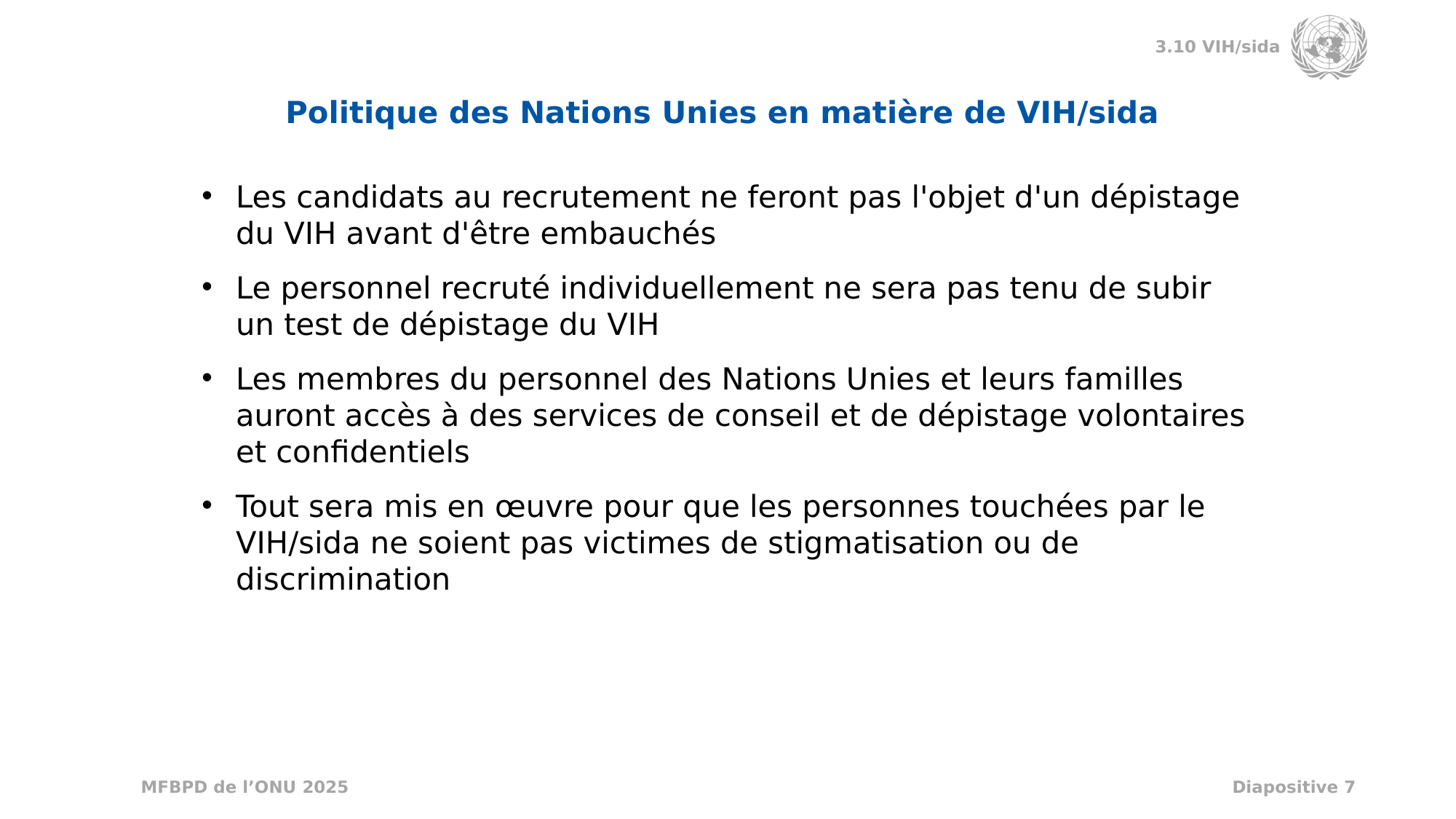

Politique des Nations Unies en matière de VIH/sida
Les candidats au recrutement ne feront pas l'objet d'un dépistage du VIH avant d'être embauchés
Le personnel recruté individuellement ne sera pas tenu de subir un test de dépistage du VIH
Les membres du personnel des Nations Unies et leurs familles auront accès à des services de conseil et de dépistage volontaires et confidentiels
Tout sera mis en œuvre pour que les personnes touchées par le VIH/sida ne soient pas victimes de stigmatisation ou de discrimination